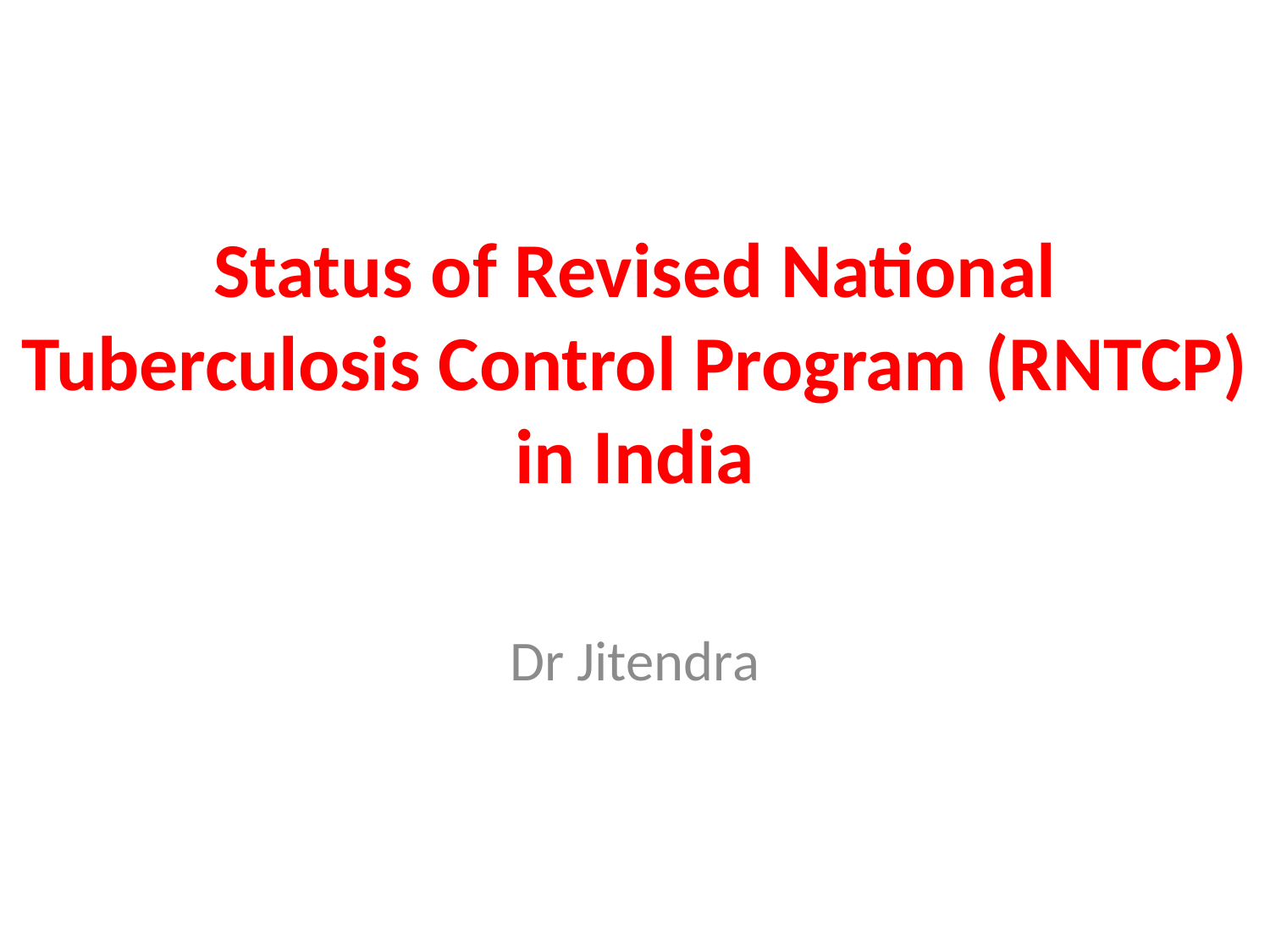

# Status of Revised National Tuberculosis Control Program (RNTCP) in India

Dr Jitendra